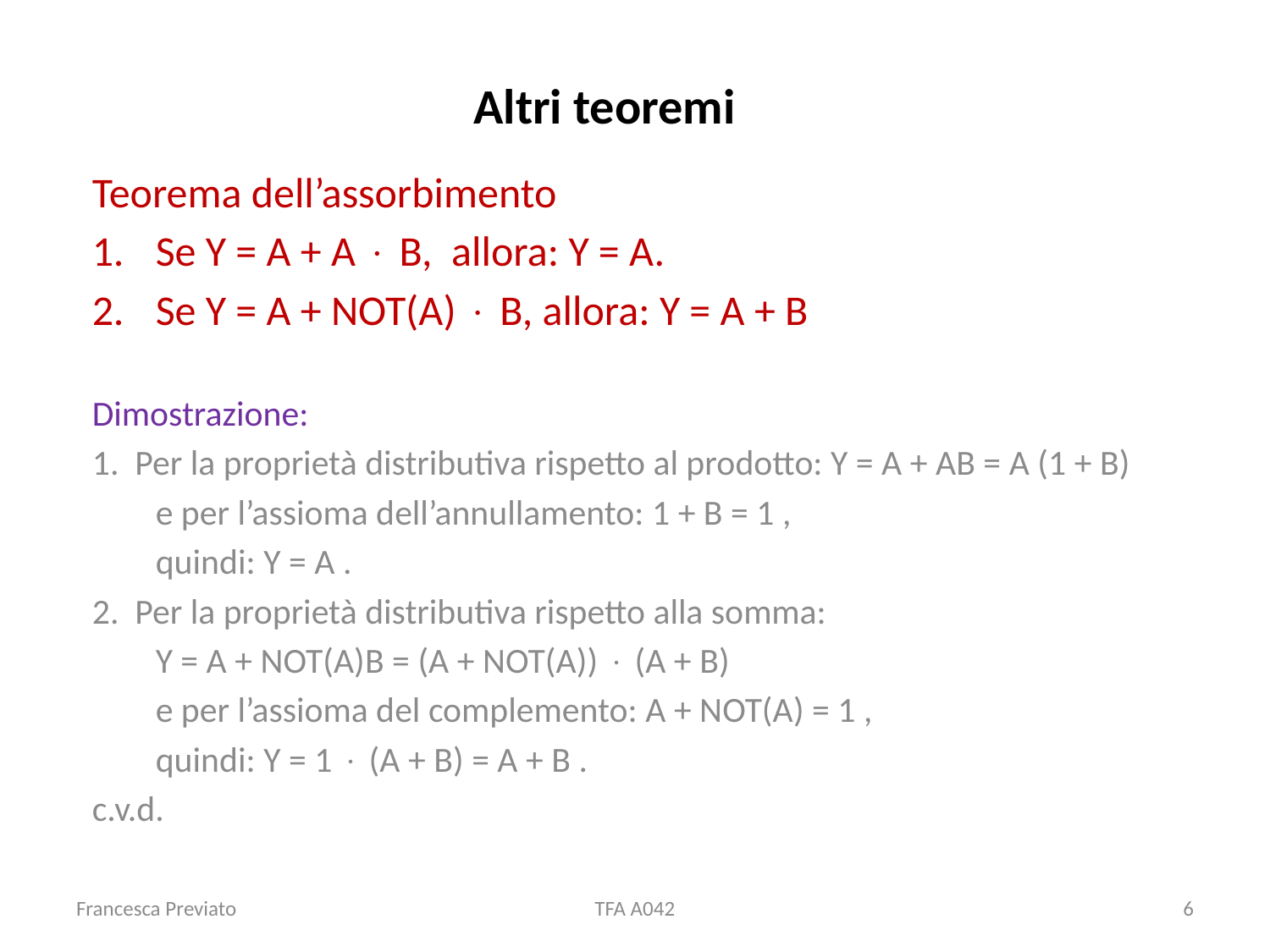

# Altri teoremi
Teorema dell’assorbimento
Se Y = A + A ⋅ B,  allora: Y = A.
Se Y = A + NOT(A) ⋅ B, allora: Y = A + B

Dimostrazione:
1.  Per la proprietà distributiva rispetto al prodotto: Y = A + AB = A (1 + B)
	e per l’assioma dell’annullamento: 1 + B = 1 ,
	quindi: Y = A .
2.  Per la proprietà distributiva rispetto alla somma:
	Y = A + NOT(A)B = (A + NOT(A)) ⋅ (A + B)
	e per l’assioma del complemento: A + NOT(A) = 1 ,
	quindi: Y = 1 ⋅ (A + B) = A + B .
c.v.d.

Francesca Previato
TFA A042
6